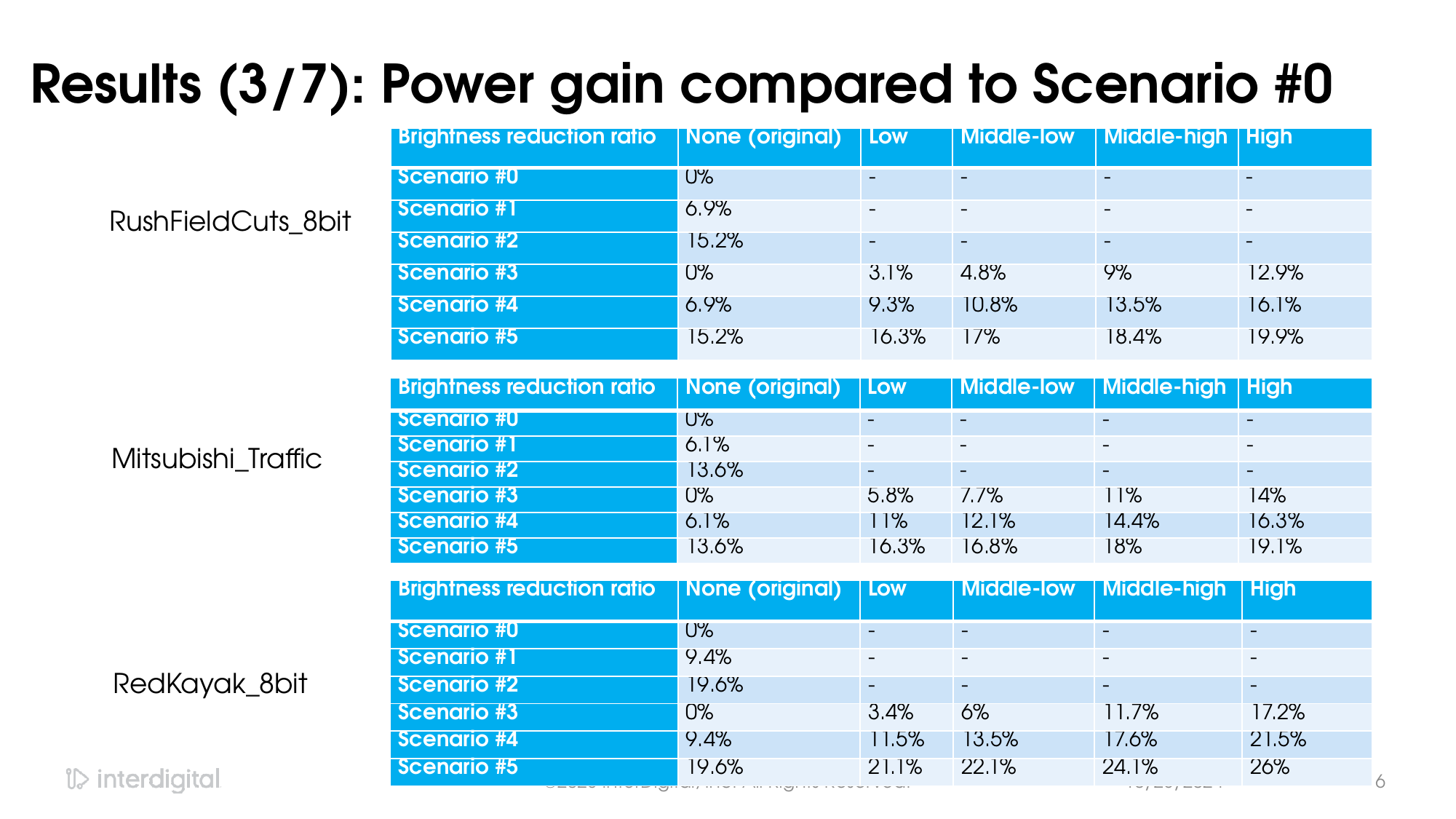

# Results (3/7): Power gain compared to Scenario #0
| Brightness reduction ratio | None (original) | Low | Middle-low | Middle-high | High |
| --- | --- | --- | --- | --- | --- |
| Scenario #0 | 0% | - | - | - | - |
| Scenario #1 | 6.9% | - | - | - | - |
| Scenario #2 | 15.2% | - | - | - | - |
| Scenario #3 | 0% | 3.1% | 4.8% | 9% | 12.9% |
| Scenario #4 | 6.9% | 9.3% | 10.8% | 13.5% | 16.1% |
| Scenario #5 | 15.2% | 16.3% | 17% | 18.4% | 19.9% |
RushFieldCuts_8bit
| Brightness reduction ratio | None (original) | Low | Middle-low | Middle-high | High |
| --- | --- | --- | --- | --- | --- |
| Scenario #0 | 0% | - | - | - | - |
| Scenario #1 | 6.1% | - | - | - | - |
| Scenario #2 | 13.6% | - | - | - | - |
| Scenario #3 | 0% | 5.8% | 7.7% | 11% | 14% |
| Scenario #4 | 6.1% | 11% | 12.1% | 14.4% | 16.3% |
| Scenario #5 | 13.6% | 16.3% | 16.8% | 18% | 19.1% |

Mitsubishi_Traffic
| Brightness reduction ratio | None (original) | Low | Middle-low | Middle-high | High |
| --- | --- | --- | --- | --- | --- |
| Scenario #0 | 0% | - | - | - | - |
| Scenario #1 | 9.4% | - | - | - | - |
| Scenario #2 | 19.6% | - | - | - | - |
| Scenario #3 | 0% | 3.4% | 6% | 11.7% | 17.2% |
| Scenario #4 | 9.4% | 11.5% | 13.5% | 17.6% | 21.5% |
| Scenario #5 | 19.6% | 21.1% | 22.1% | 24.1% | 26% |
RedKayak_8bit
©2023 InterDigital, Inc. All Rights Reserved.
10/23/2024
6